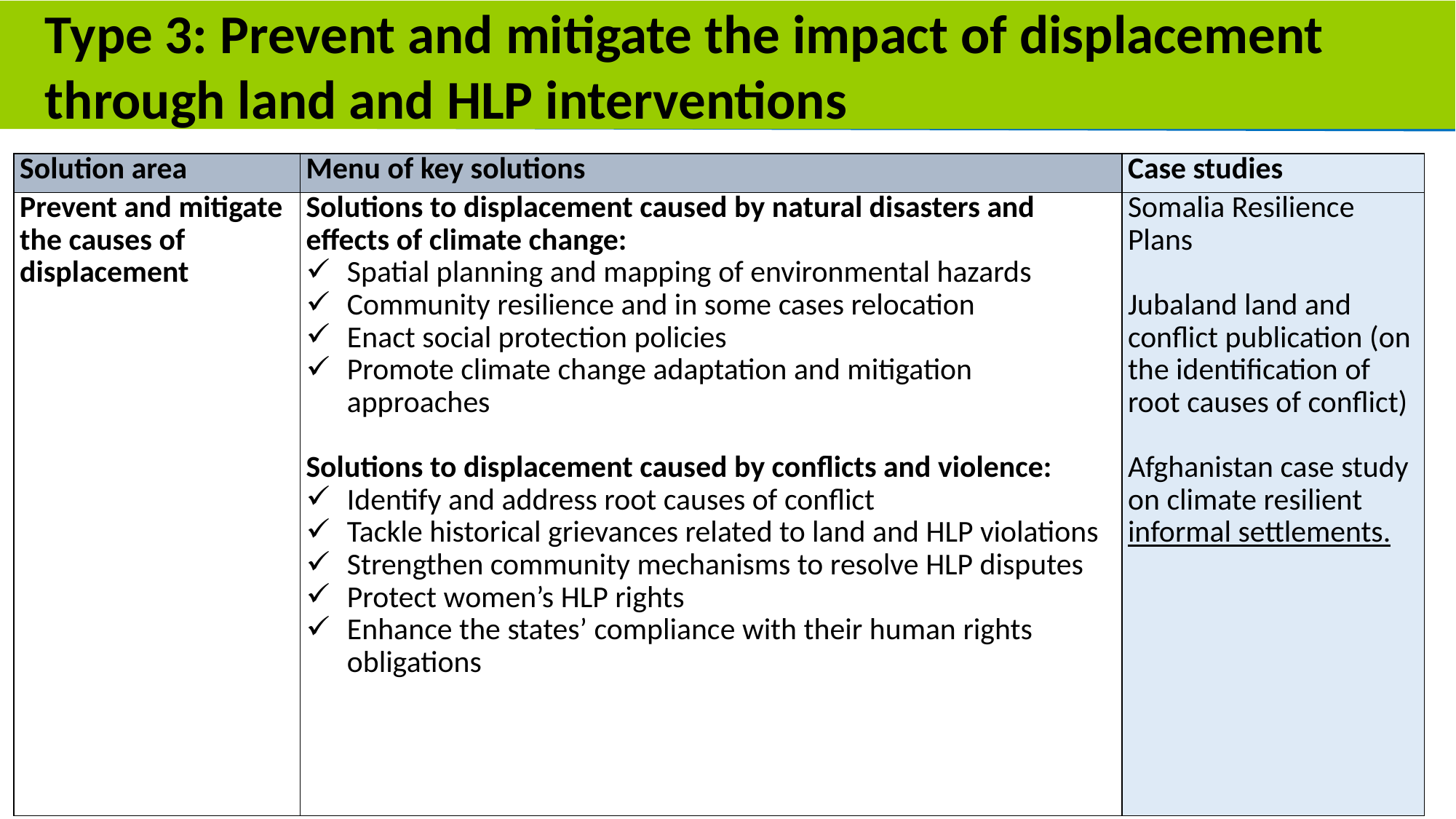

# Type 3: Prevent and mitigate the impact of displacement through land and HLP interventions

| Solution area | Menu of key solutions | Case studies |
| --- | --- | --- |
| Prevent and mitigate the causes of displacement | Solutions to displacement caused by natural disasters and effects of climate change: Spatial planning and mapping of environmental hazards Community resilience and in some cases relocation Enact social protection policies Promote climate change adaptation and mitigation approaches Solutions to displacement caused by conflicts and violence: Identify and address root causes of conflict Tackle historical grievances related to land and HLP violations Strengthen community mechanisms to resolve HLP disputes Protect women’s HLP rights Enhance the states’ compliance with their human rights obligations | Somalia Resilience Plans   Jubaland land and conflict publication (on the identification of root causes of conflict)   Afghanistan case study on climate resilient informal settlements. |